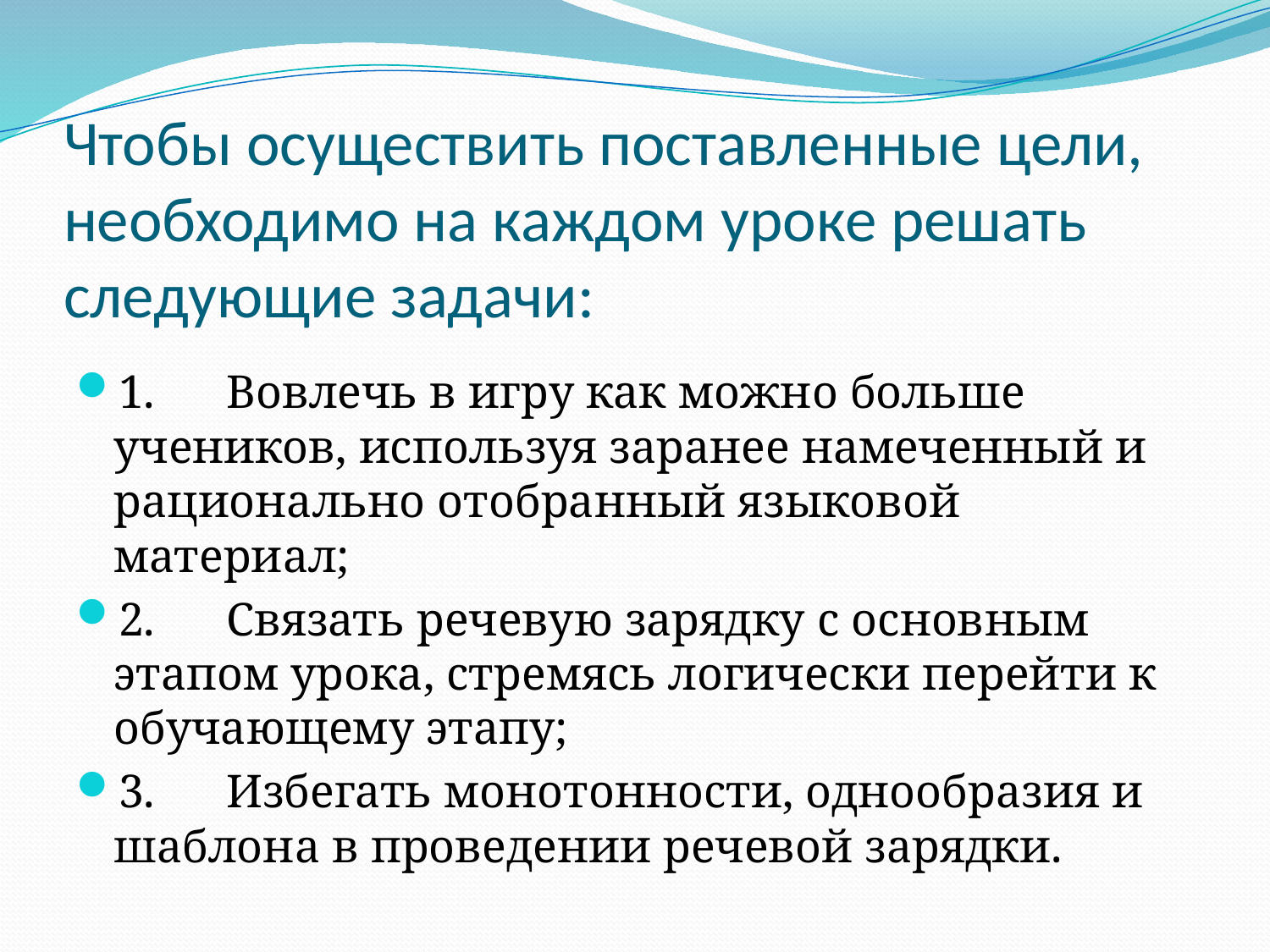

# Чтобы осуществить поставленные цели, необходимо на каждом уроке решать следующие задачи:
1.      Вовлечь в игру как можно больше учеников, используя заранее намеченный и рационально отобранный языковой материал;
2.      Связать речевую зарядку с основным этапом урока, стремясь логически перейти к обучающему этапу;
3.      Избегать монотонности, однообразия и шаблона в проведении речевой зарядки.